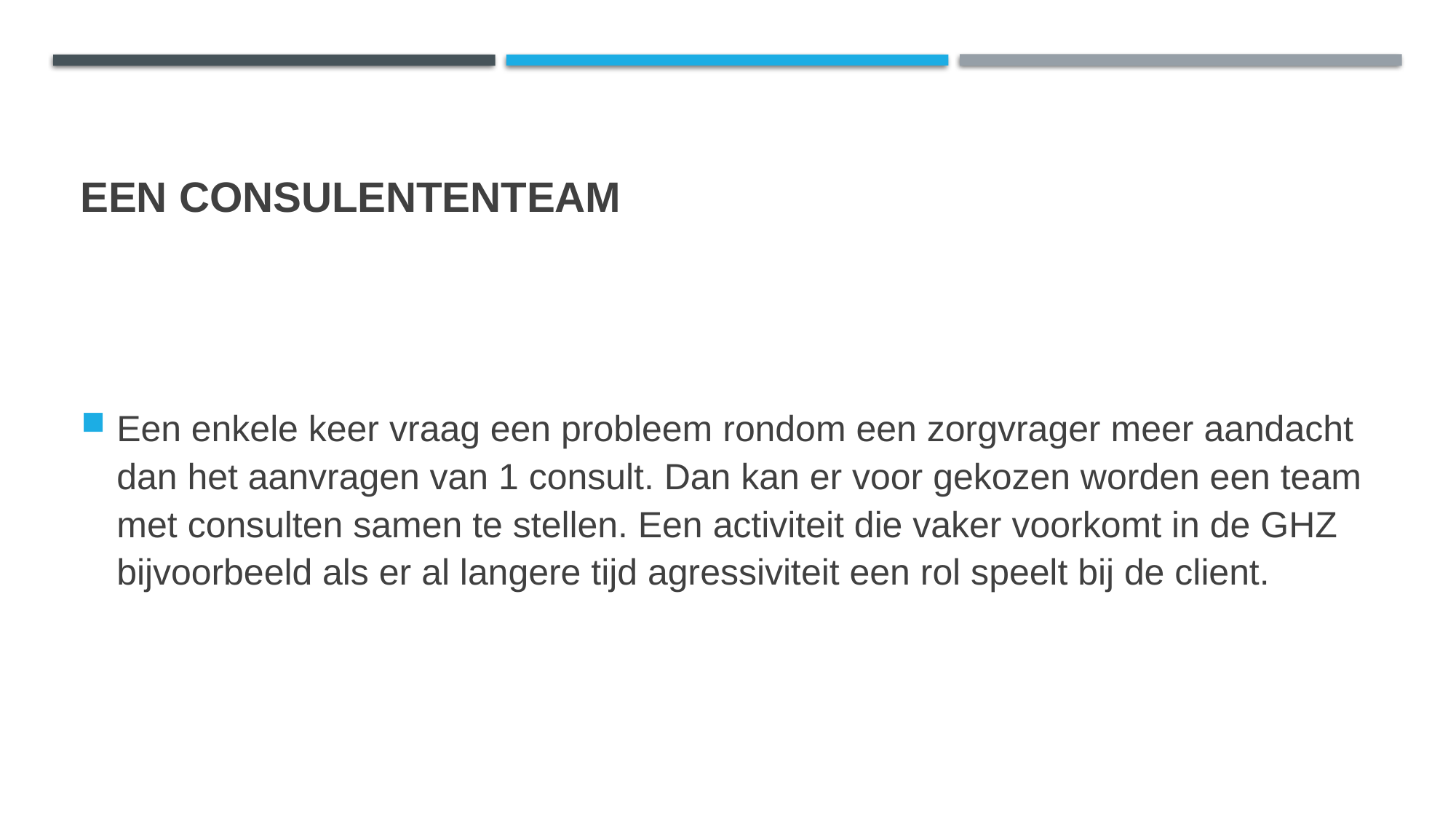

# Een consulententeam
Een enkele keer vraag een probleem rondom een zorgvrager meer aandacht dan het aanvragen van 1 consult. Dan kan er voor gekozen worden een team met consulten samen te stellen. Een activiteit die vaker voorkomt in de GHZ bijvoorbeeld als er al langere tijd agressiviteit een rol speelt bij de client.